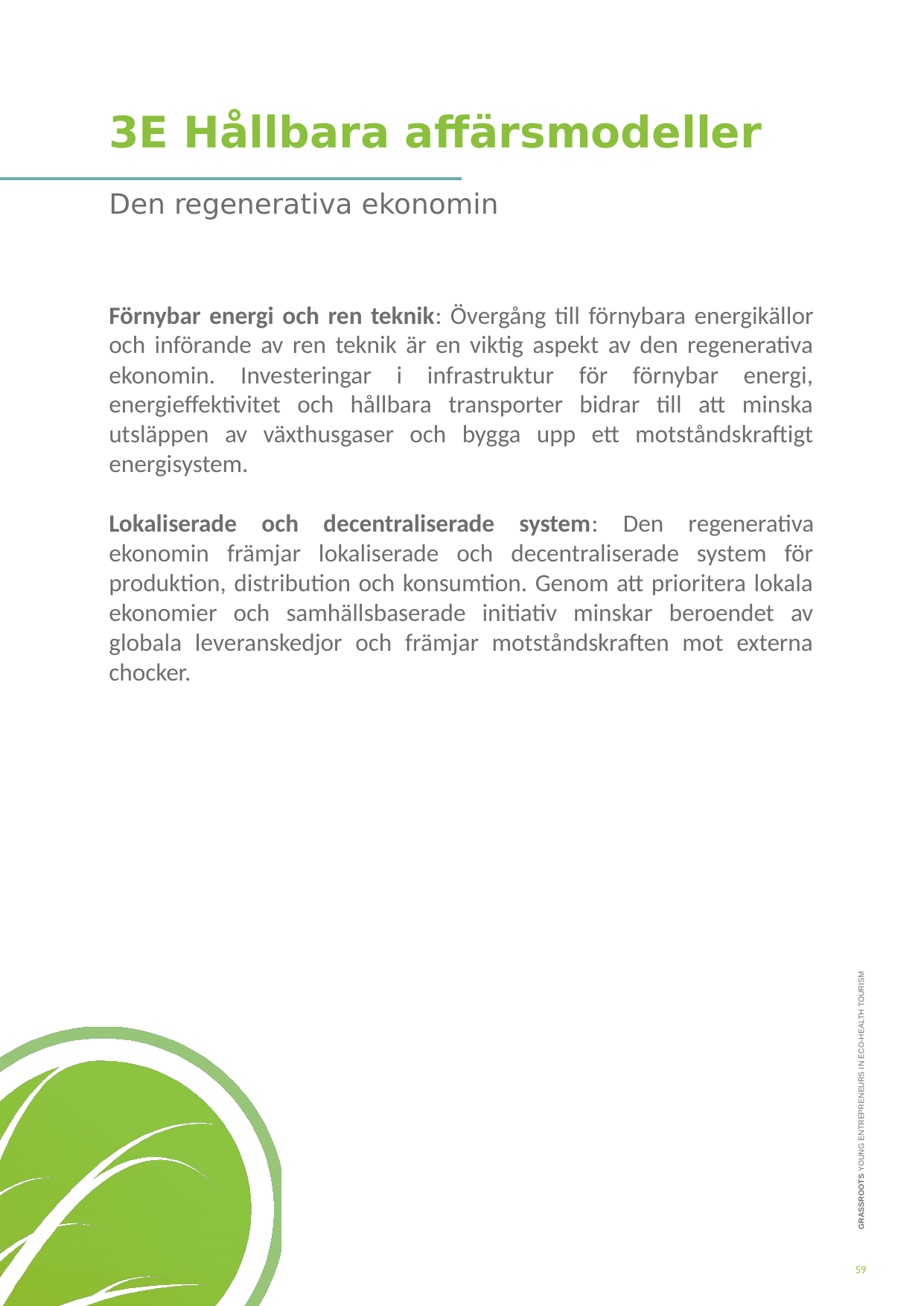

3E Hållbara affärsmodeller
Den regenerativa ekonomin
Förnybar energi och ren teknik: Övergång till förnybara energikällor och införande av ren teknik är en viktig aspekt av den regenerativa ekonomin. Investeringar i infrastruktur för förnybar energi, energieffektivitet och hållbara transporter bidrar till att minska utsläppen av växthusgaser och bygga upp ett motståndskraftigt energisystem.

Lokaliserade och decentraliserade system: Den regenerativa ekonomin främjar lokaliserade och decentraliserade system för produktion, distribution och konsumtion. Genom att prioritera lokala ekonomier och samhällsbaserade initiativ minskar beroendet av globala leveranskedjor och främjar motståndskraften mot externa chocker.

59